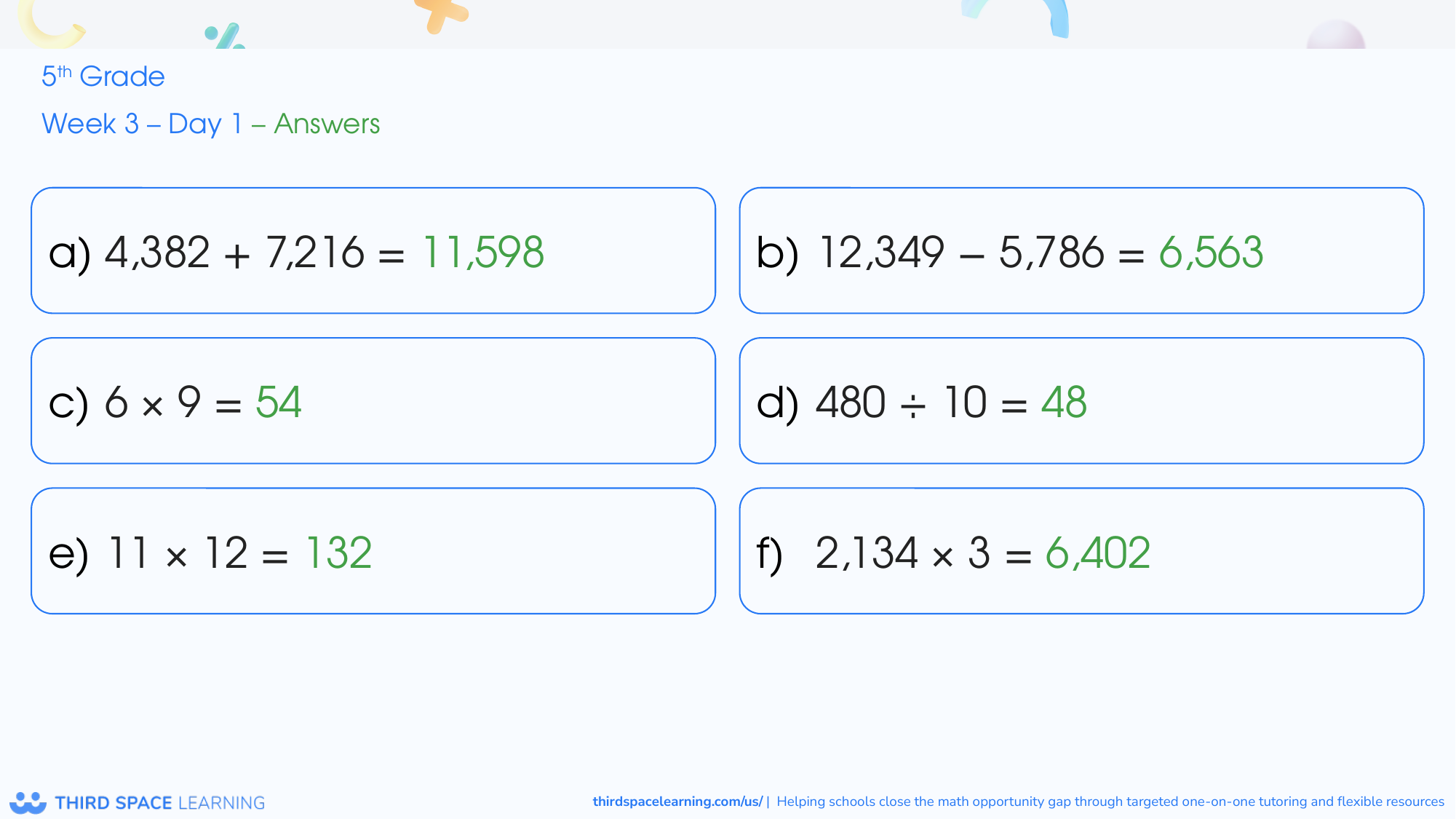

5th Grade
Week 3 – Day 1 – Answers
4,382 + 7,216 = 11,598
12,349 − 5,786 = 6,563
6 × 9 = 54
480 ÷ 10 = 48
11 × 12 = 132
2,134 × 3 = 6,402